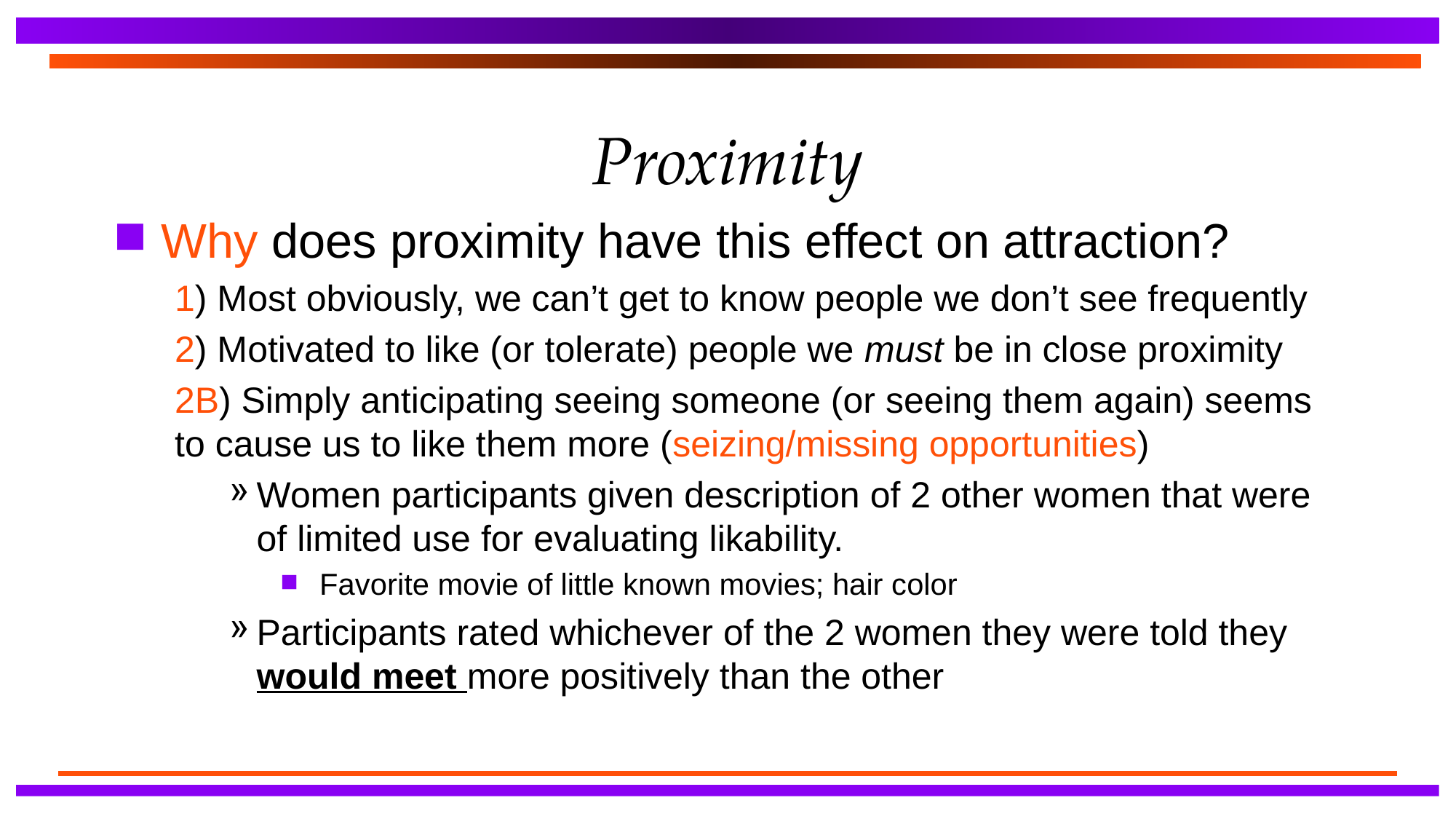

# Proximity
Why does proximity have this effect on attraction?
1) Most obviously, we can’t get to know people we don’t see frequently
2) Motivated to like (or tolerate) people we must be in close proximity
2B) Simply anticipating seeing someone (or seeing them again) seems to cause us to like them more (seizing/missing opportunities)
Women participants given description of 2 other women that were of limited use for evaluating likability.
 Favorite movie of little known movies; hair color
Participants rated whichever of the 2 women they were told they would meet more positively than the other